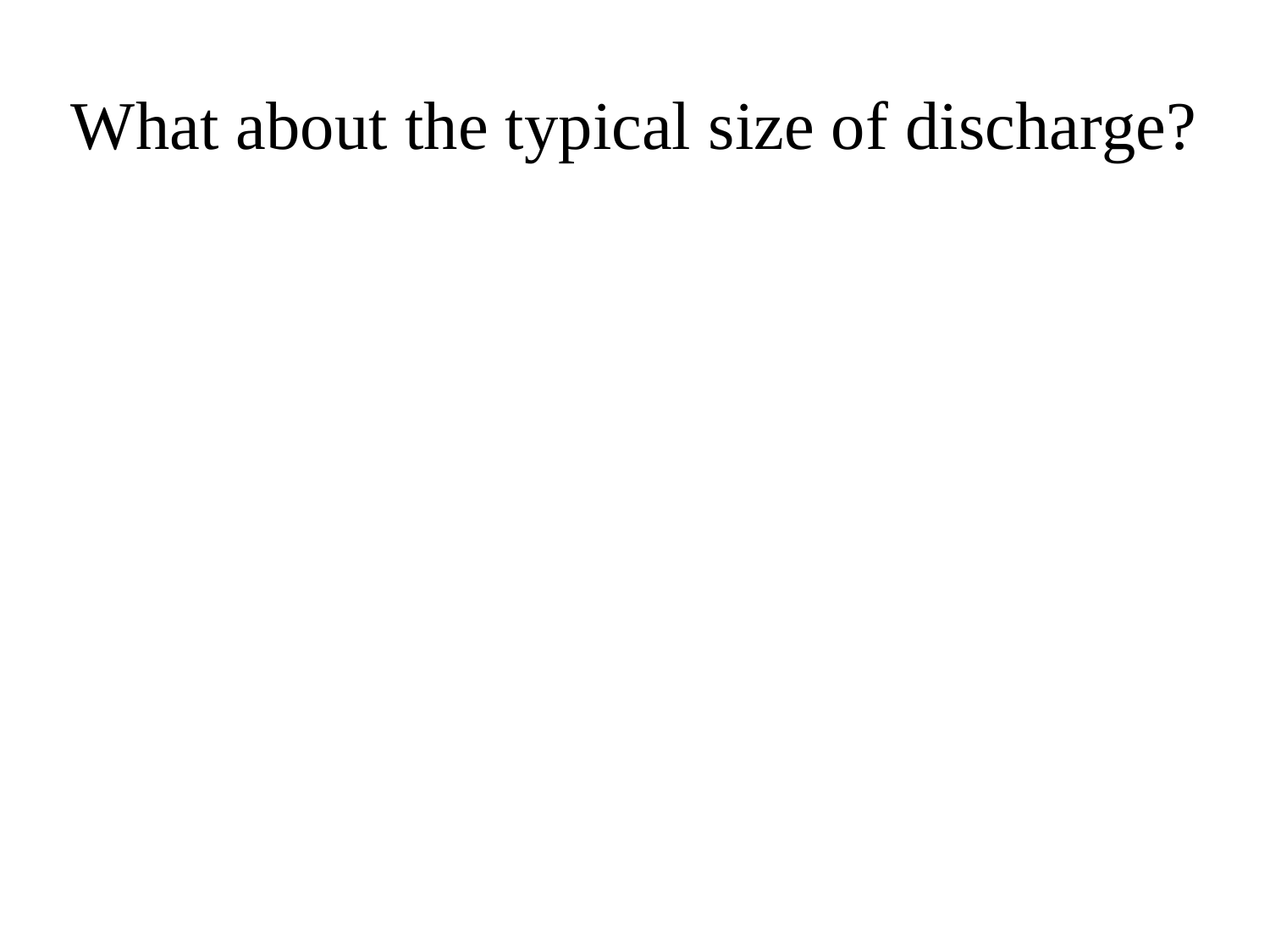

# What about the typical size of discharge?